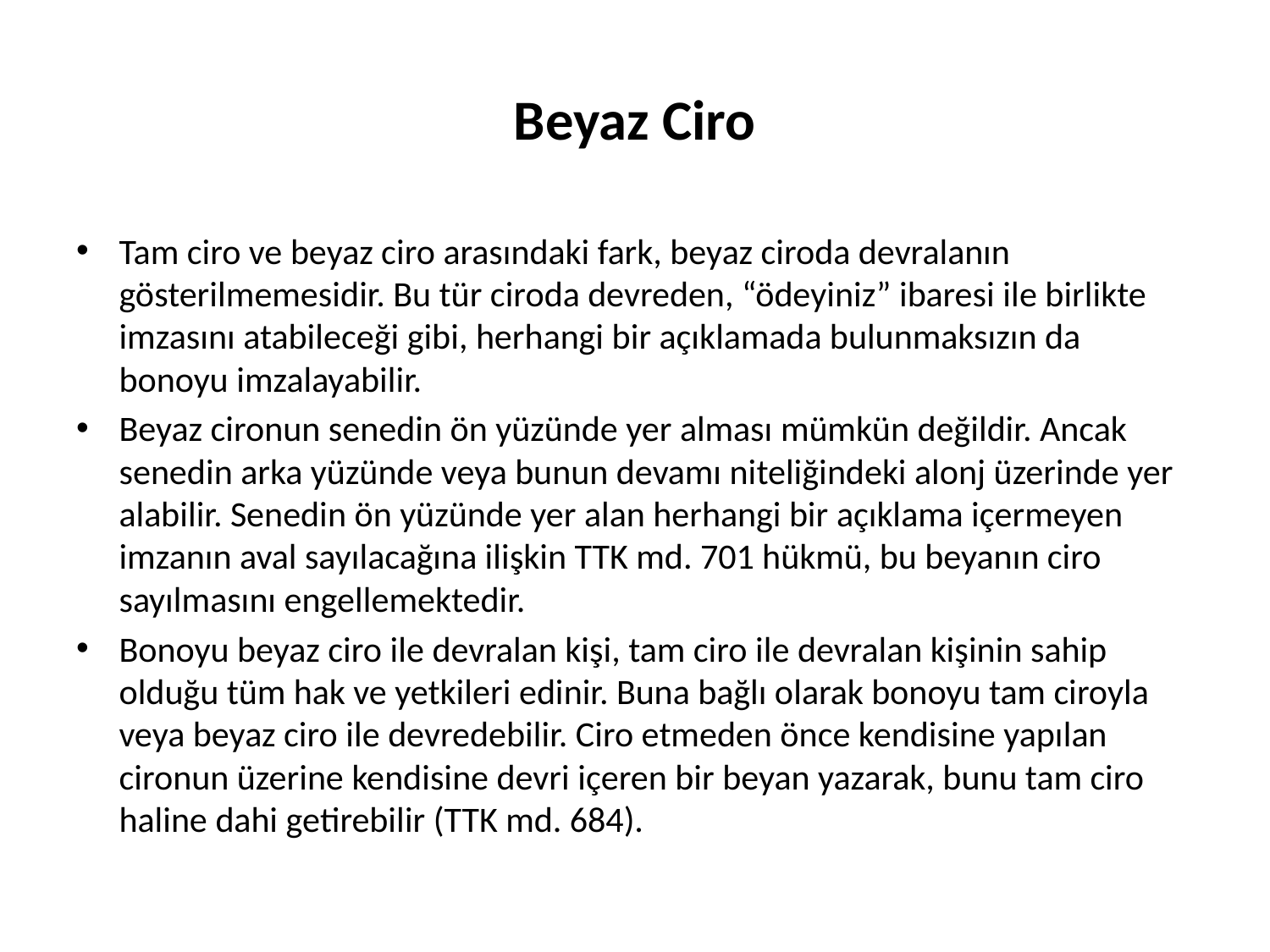

# Beyaz Ciro
Tam ciro ve beyaz ciro arasındaki fark, beyaz ciroda devralanın gösterilmemesidir. Bu tür ciroda devreden, “ödeyiniz” ibaresi ile birlikte imzasını atabileceği gibi, herhangi bir açıklamada bulunmaksızın da bonoyu imzalayabilir.
Beyaz cironun senedin ön yüzünde yer alması mümkün değildir. Ancak senedin arka yüzünde veya bunun devamı niteliğindeki alonj üzerinde yer alabilir. Senedin ön yüzünde yer alan herhangi bir açıklama içermeyen imzanın aval sayılacağına ilişkin TTK md. 701 hükmü, bu beyanın ciro sayılmasını engellemektedir.
Bonoyu beyaz ciro ile devralan kişi, tam ciro ile devralan kişinin sahip olduğu tüm hak ve yetkileri edinir. Buna bağlı olarak bonoyu tam ciroyla veya beyaz ciro ile devredebilir. Ciro etmeden önce kendisine yapılan cironun üzerine kendisine devri içeren bir beyan yazarak, bunu tam ciro haline dahi getirebilir (TTK md. 684).